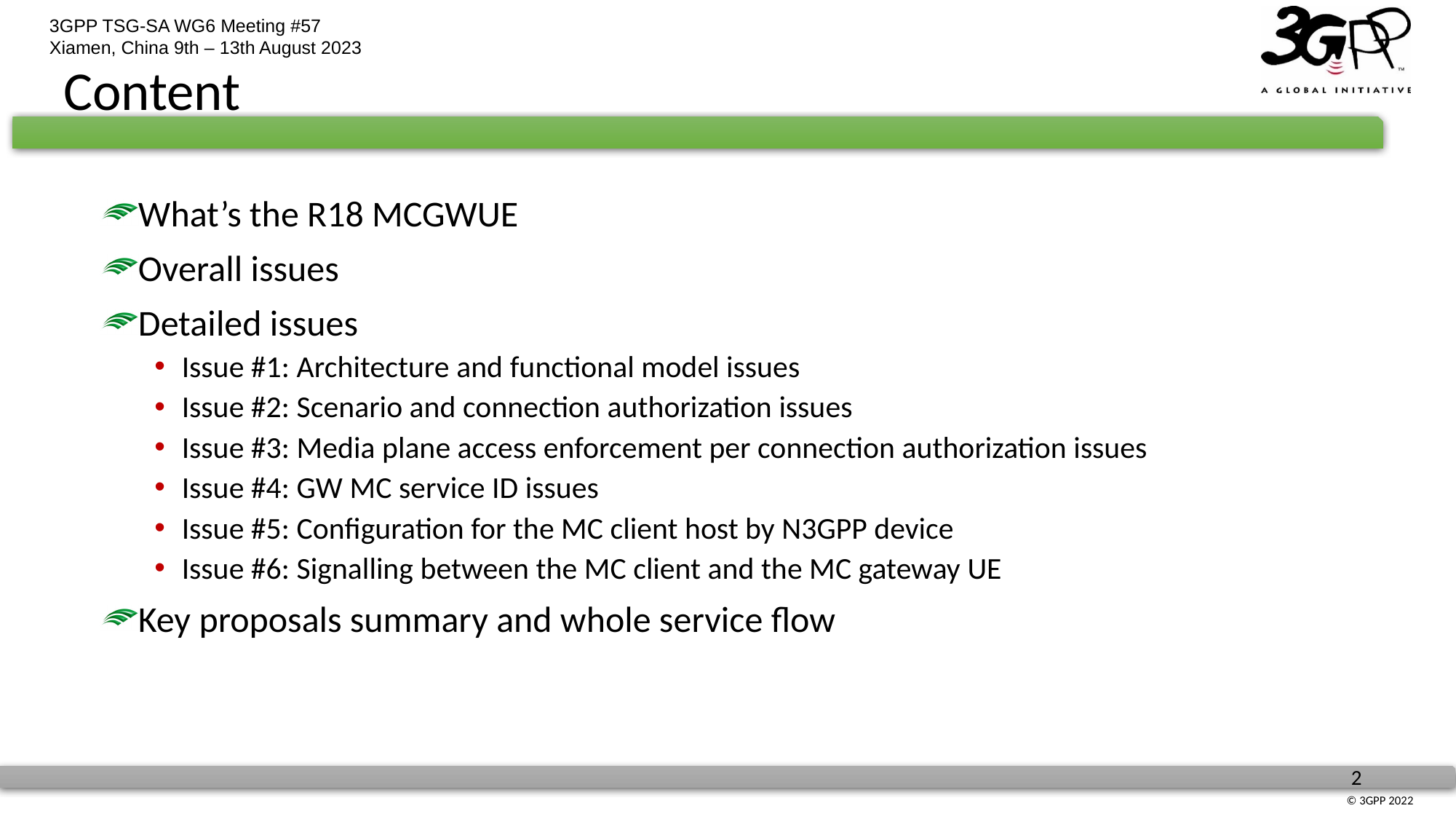

# Content
What’s the R18 MCGWUE
Overall issues
Detailed issues
Issue #1: Architecture and functional model issues
Issue #2: Scenario and connection authorization issues
Issue #3: Media plane access enforcement per connection authorization issues
Issue #4: GW MC service ID issues
Issue #5: Configuration for the MC client host by N3GPP device
Issue #6: Signalling between the MC client and the MC gateway UE
Key proposals summary and whole service flow